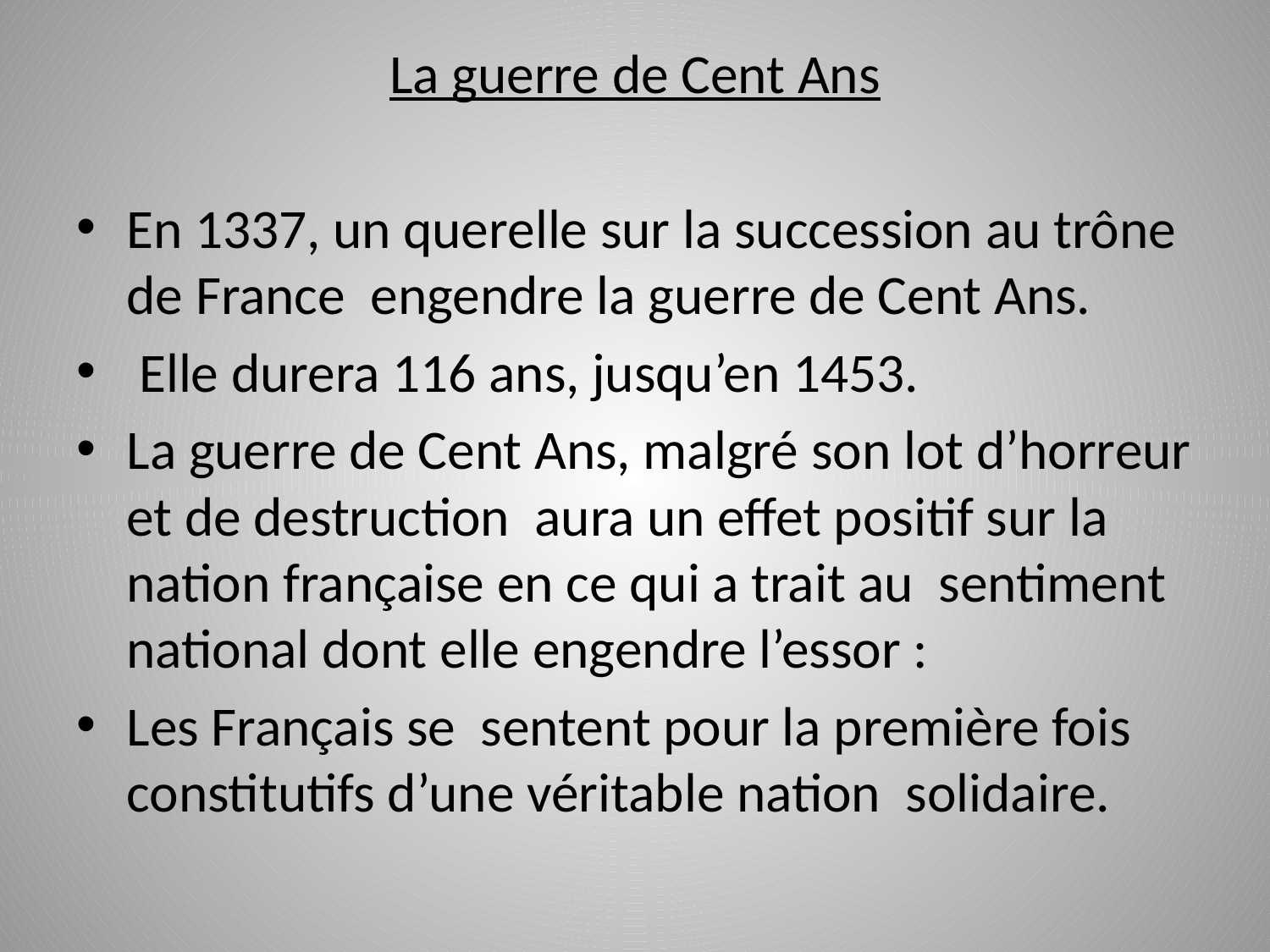

La guerre de Cent Ans

En 1337, un querelle sur la succession au trône de France  engendre la guerre de Cent Ans.
 Elle durera 116 ans, jusqu’en 1453.
La guerre de Cent Ans, malgré son lot d’horreur et de destruction  aura un effet positif sur la nation française en ce qui a trait au  sentiment national dont elle engendre l’essor :
Les Français se  sentent pour la première fois constitutifs d’une véritable nation  solidaire.